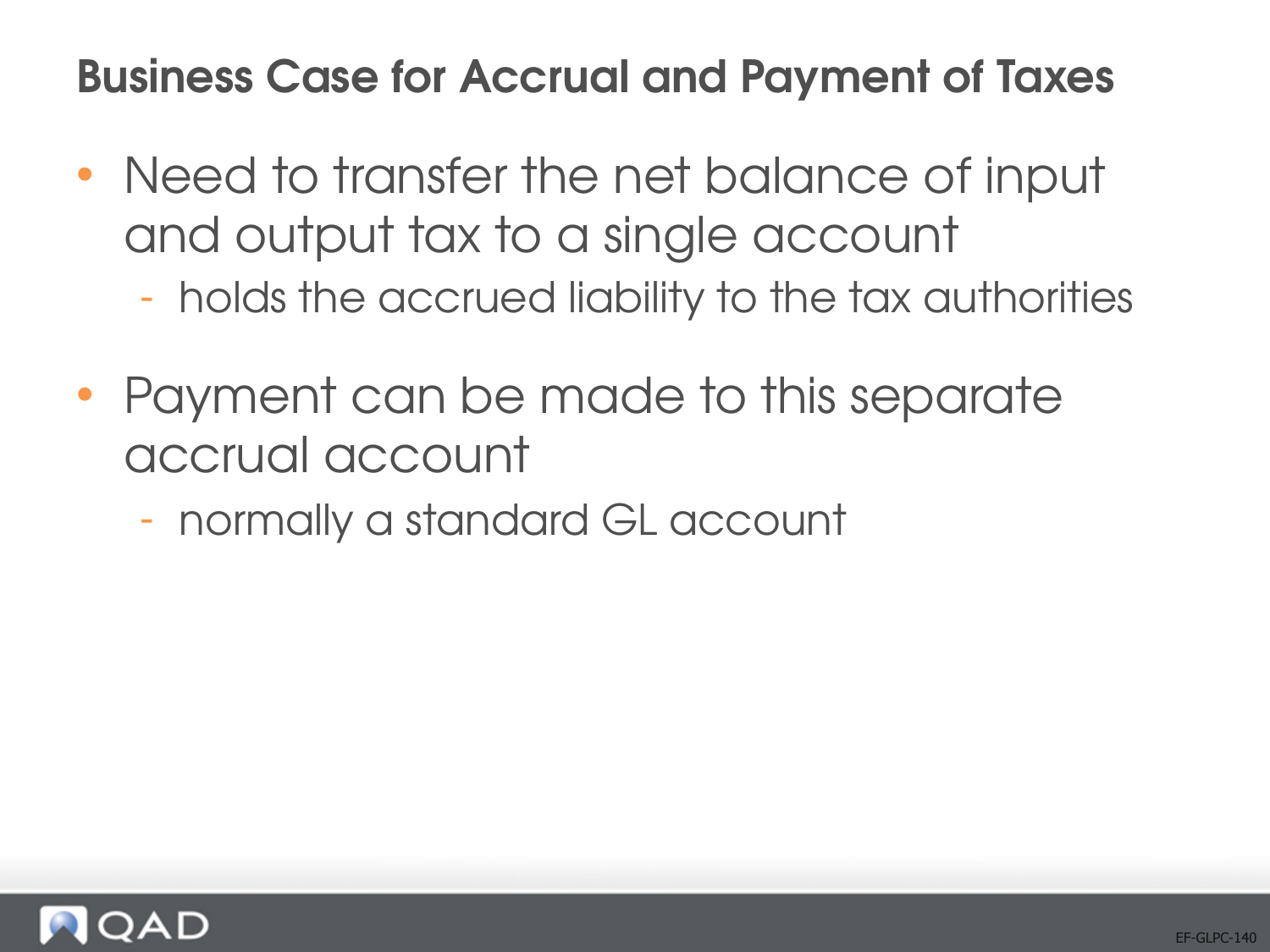

# Business Case for Accrual and Payment of Taxes
Need to transfer the net balance of input and output tax to a single account
holds the accrued liability to the tax authorities
Payment can be made to this separate accrual account
normally a standard GL account

EF-GLPC-140